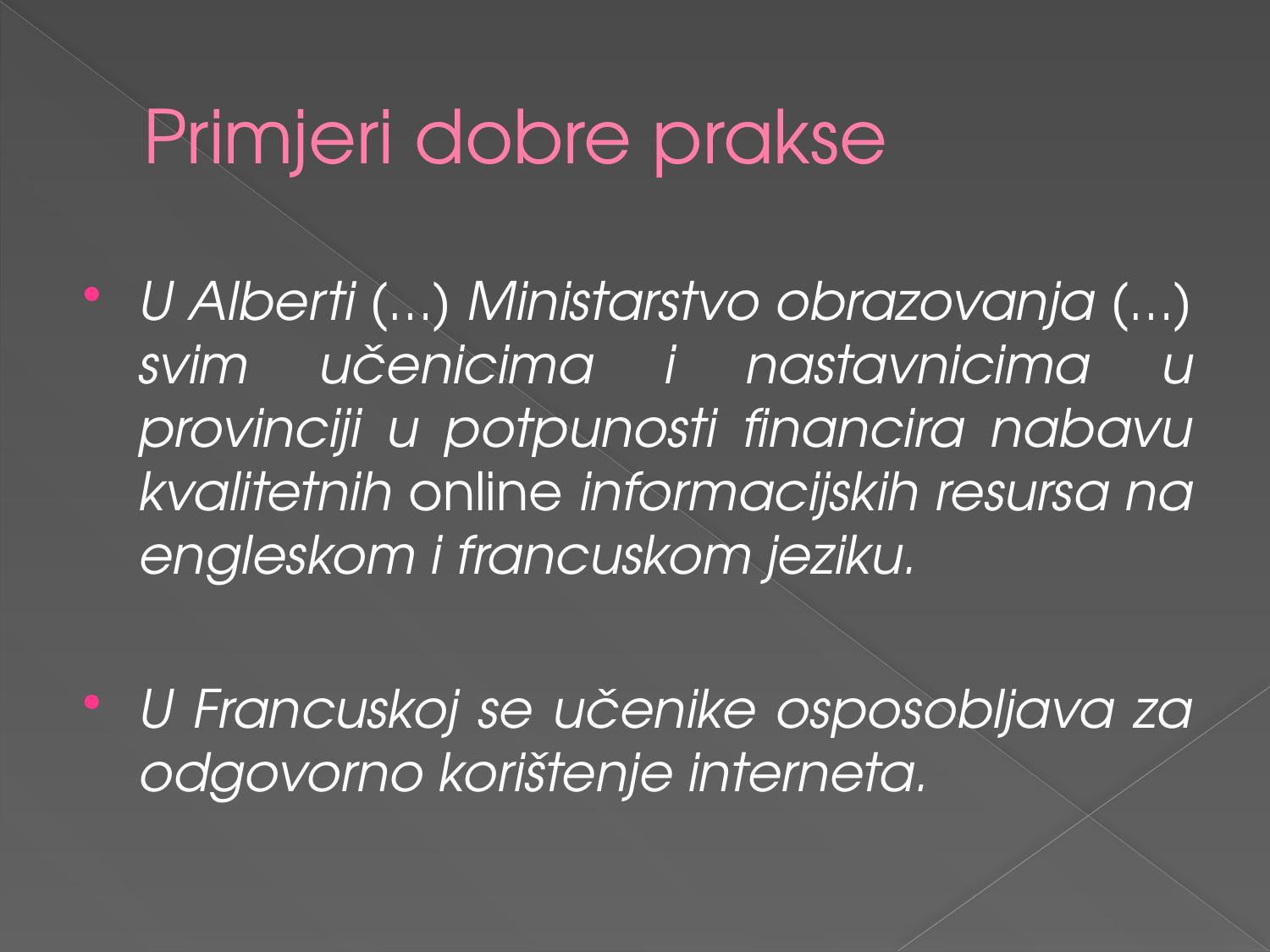

# Primjeri dobre prakse
U Alberti (…) Ministarstvo obrazovanja (…) svim učenicima i nastavnicima u provinciji u potpunosti financira nabavu kvalitetnih online informacijskih resursa na engleskom i francuskom jeziku.

U Francuskoj se učenike osposobljava za odgovorno korištenje interneta.